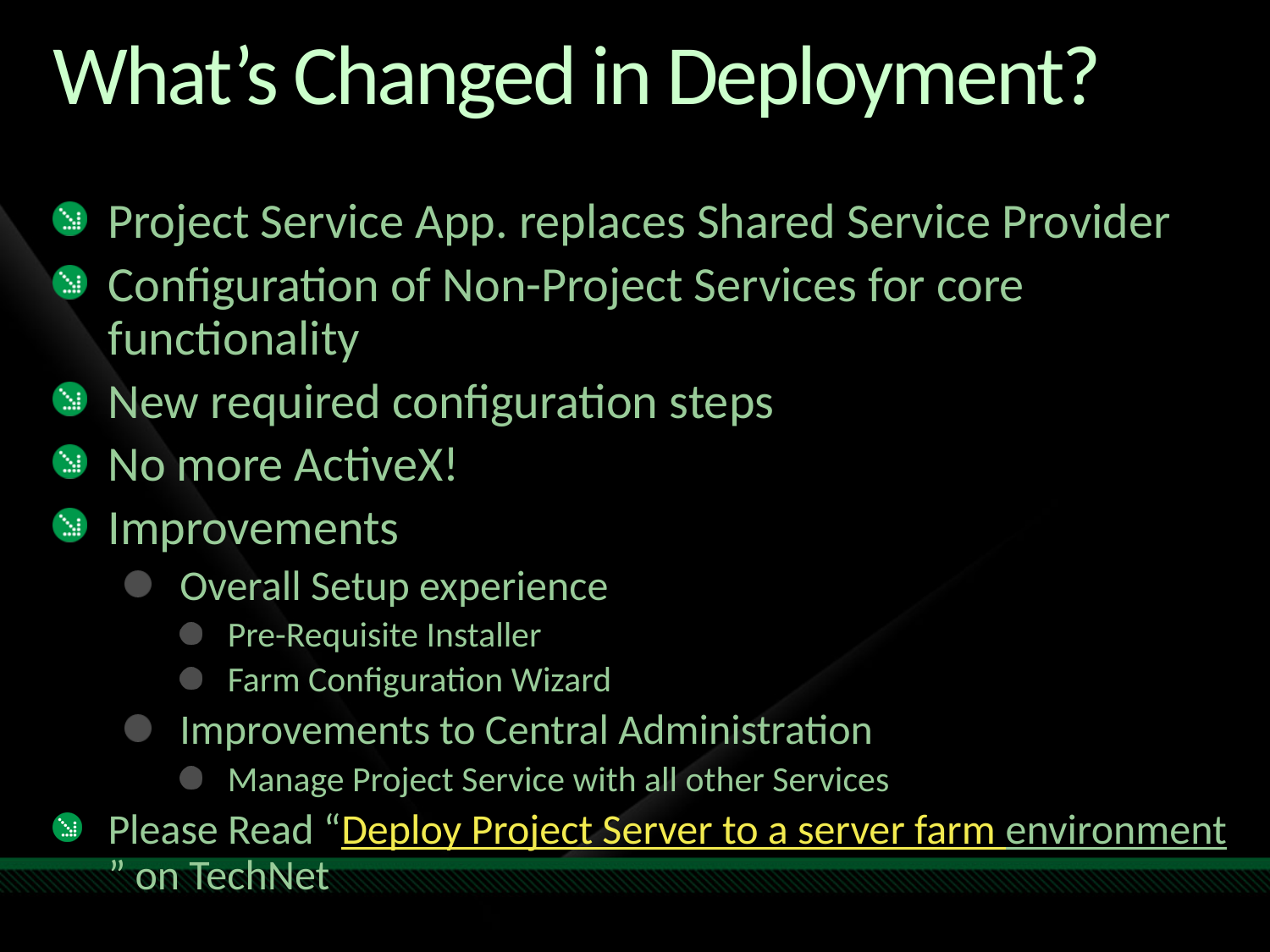

# What’s Changed in Deployment?
Project Service App. replaces Shared Service Provider
Configuration of Non-Project Services for core functionality
New required configuration steps
No more ActiveX!
Improvements
Overall Setup experience
Pre-Requisite Installer
Farm Configuration Wizard
Improvements to Central Administration
Manage Project Service with all other Services
Please Read “Deploy Project Server to a server farm environment” on TechNet